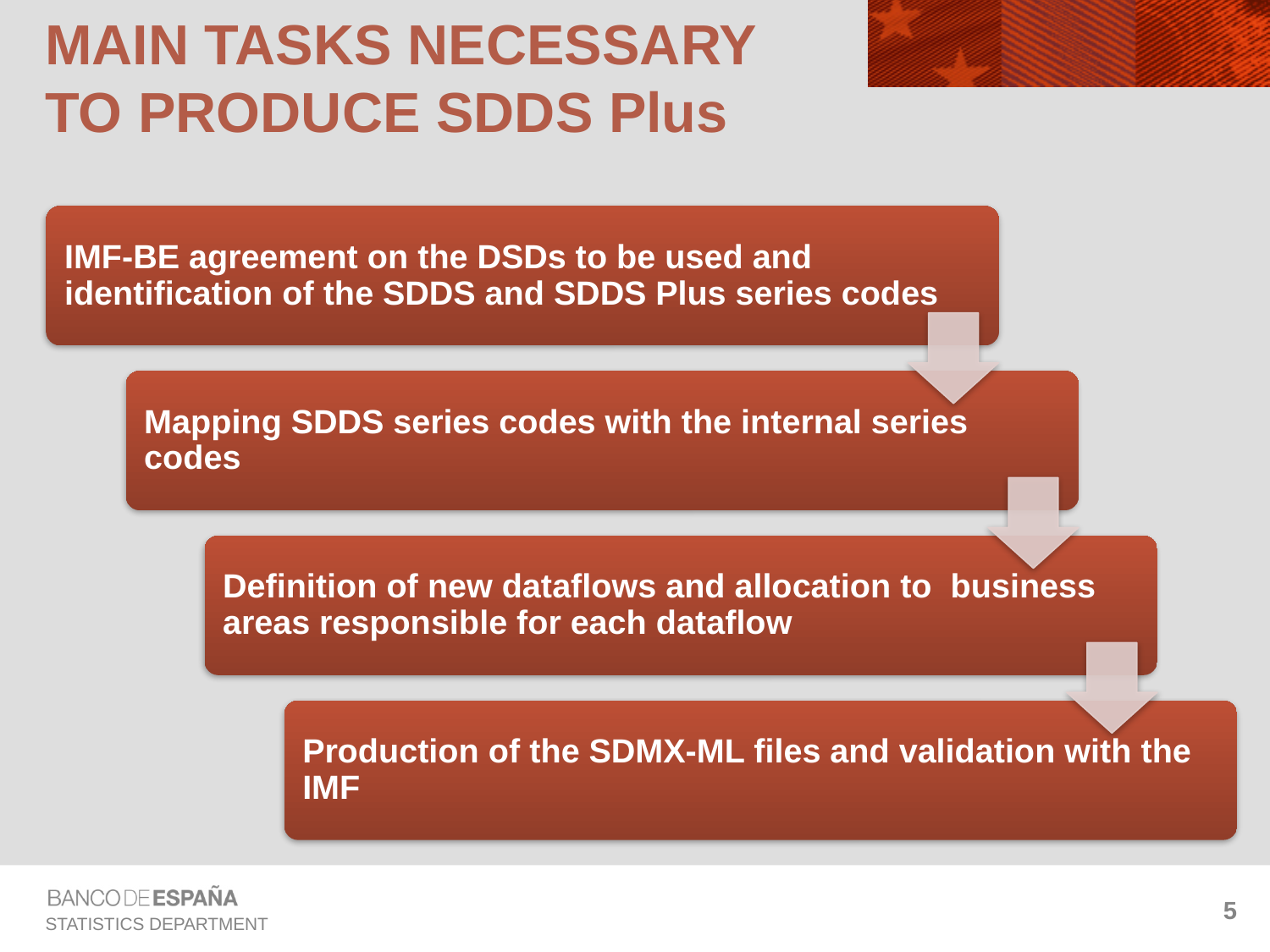

# MAIN TASKS NECESSARY TO PRODUCE SDDS Plus
IMF-BE agreement on the DSDs to be used and identification of the SDDS and SDDS Plus series codes
Mapping SDDS series codes with the internal series codes
Definition of new dataflows and allocation to  business areas responsible for each dataflow
Production of the SDMX-ML files and validation with the IMF

5